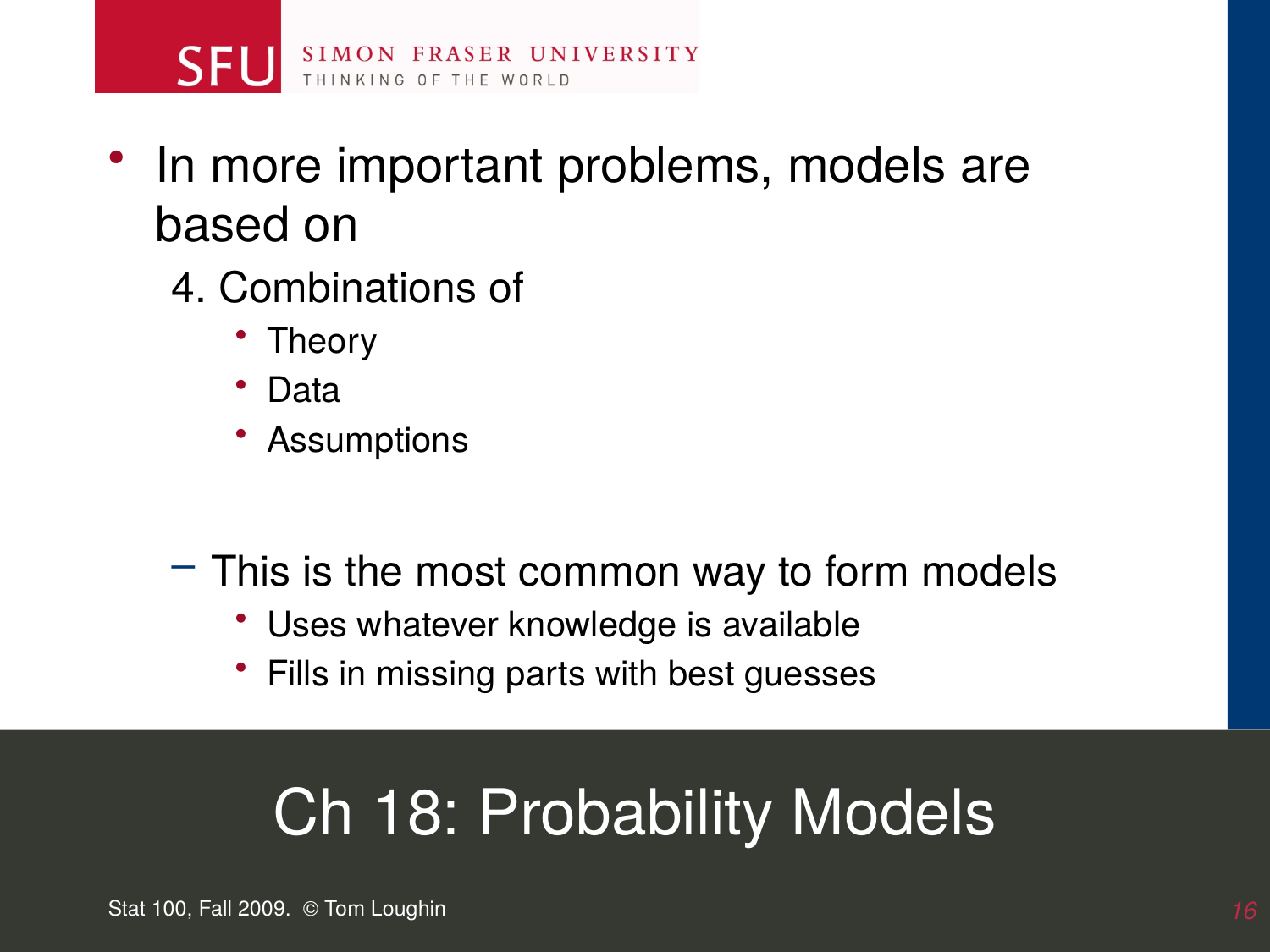

In more important problems, models are based on
4. Combinations of
Theory
Data
Assumptions

This is the most common way to form models
Uses whatever knowledge is available
Fills in missing parts with best guesses
# Ch 18: Probability Models
Stat 100, Fall 2009.  © Tom Loughin
16